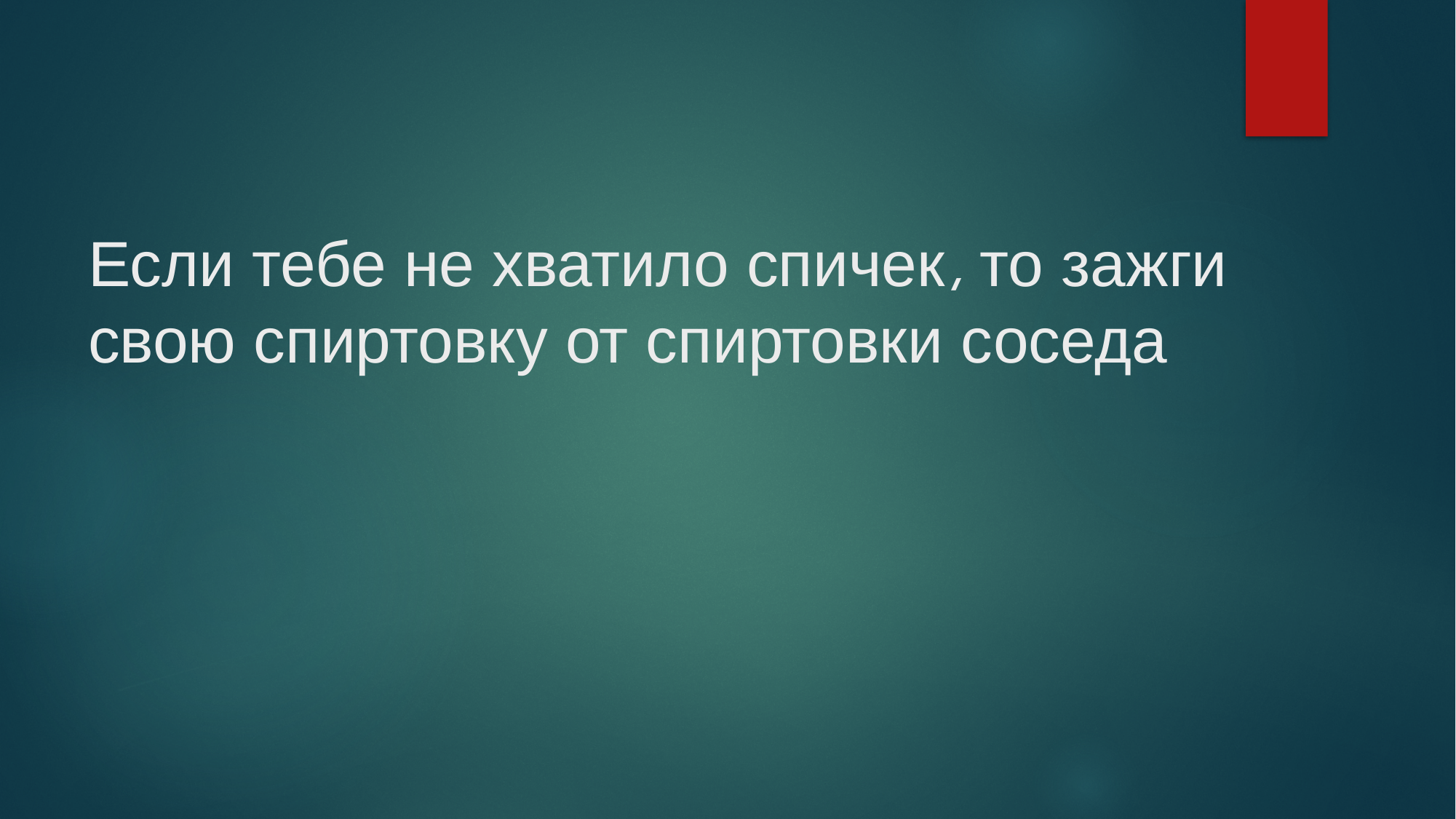

# Если тебе не хватило спичек, то зажги свою спиртовку от спиртовки соседа